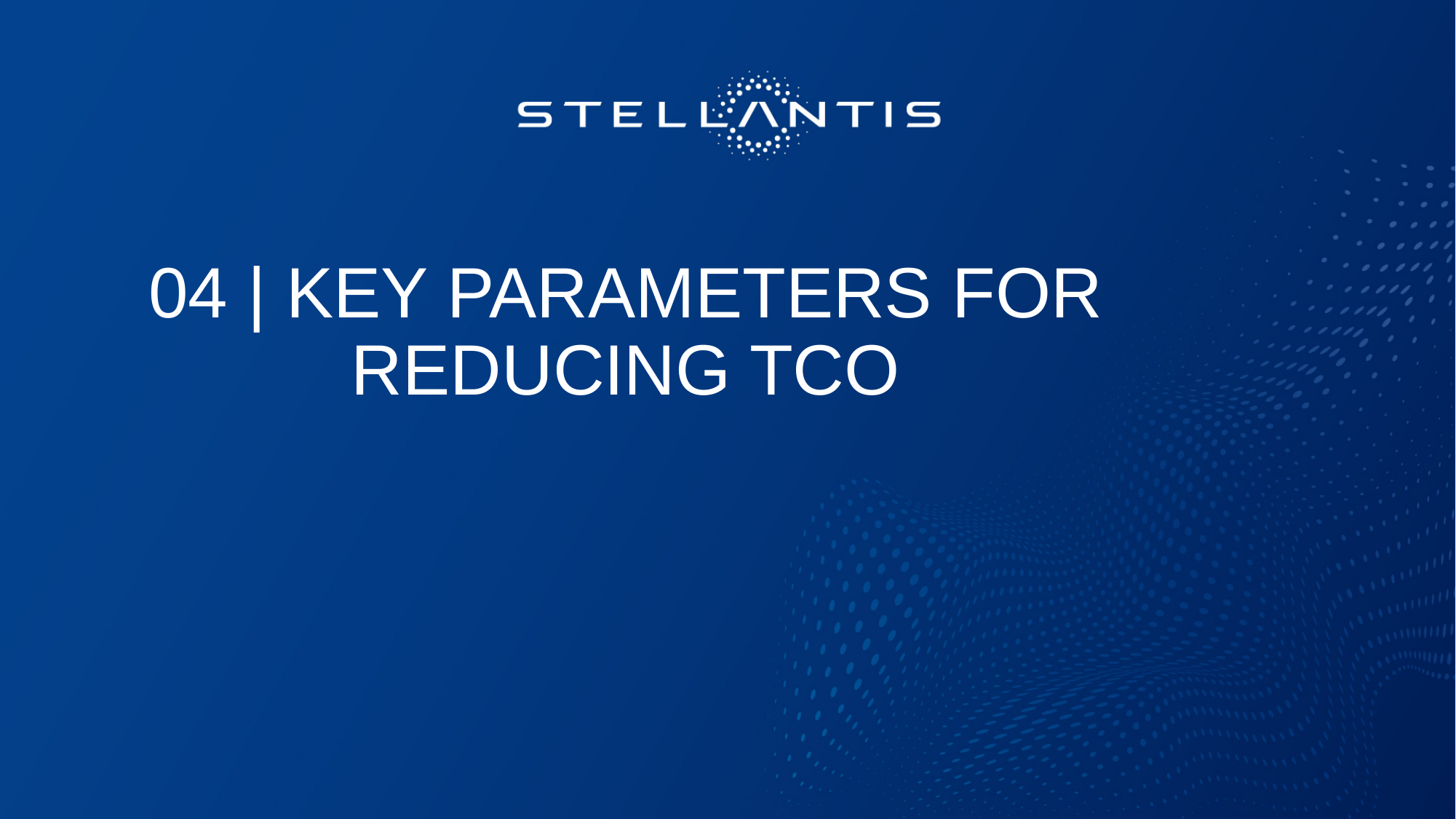

# 04 | Key parameters for reducing TCO